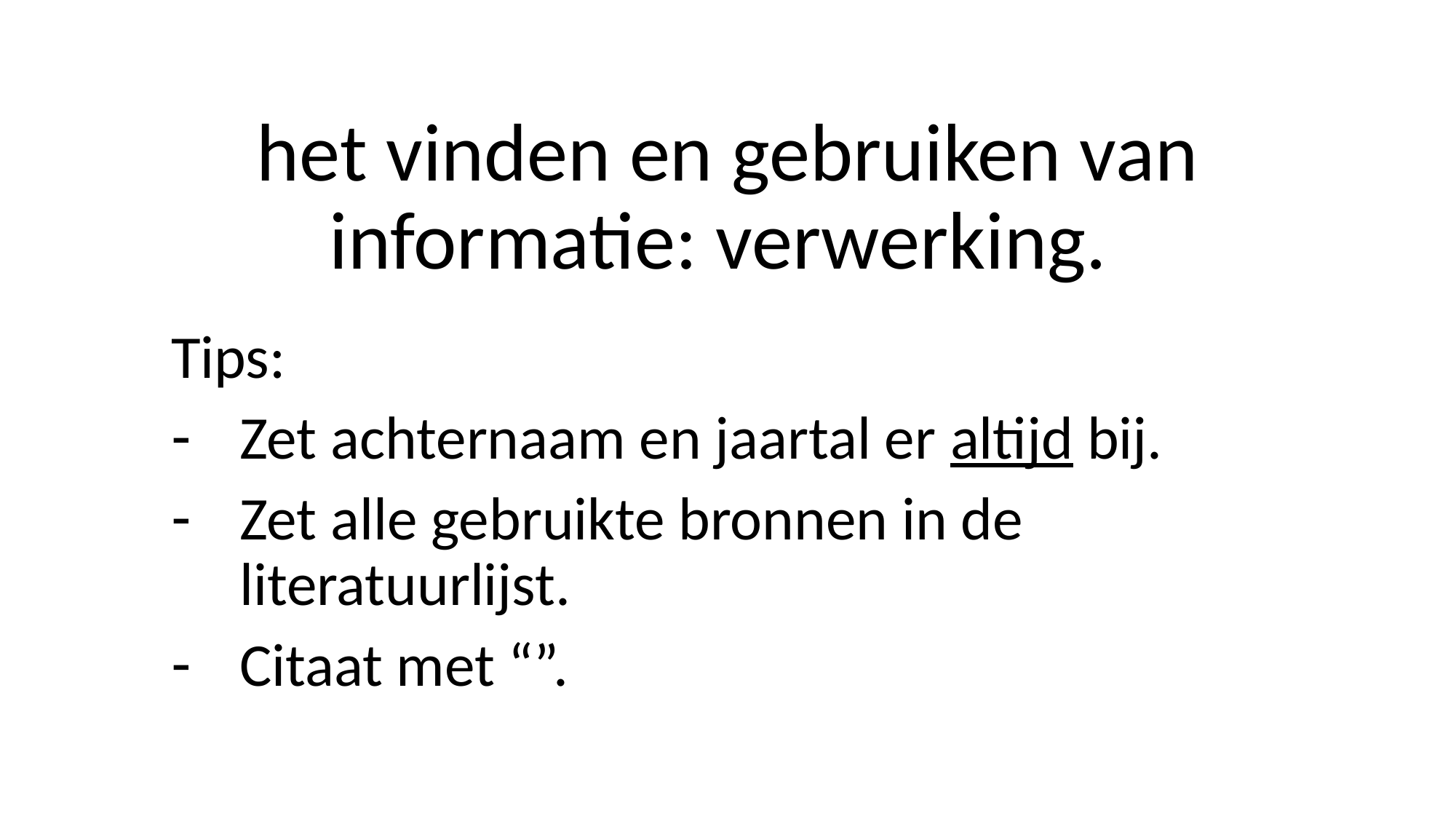

# het vinden en gebruiken van informatie: verwerking.
Tips:
Zet achternaam en jaartal er altijd bij.
Zet alle gebruikte bronnen in de literatuurlijst.
Citaat met “”.